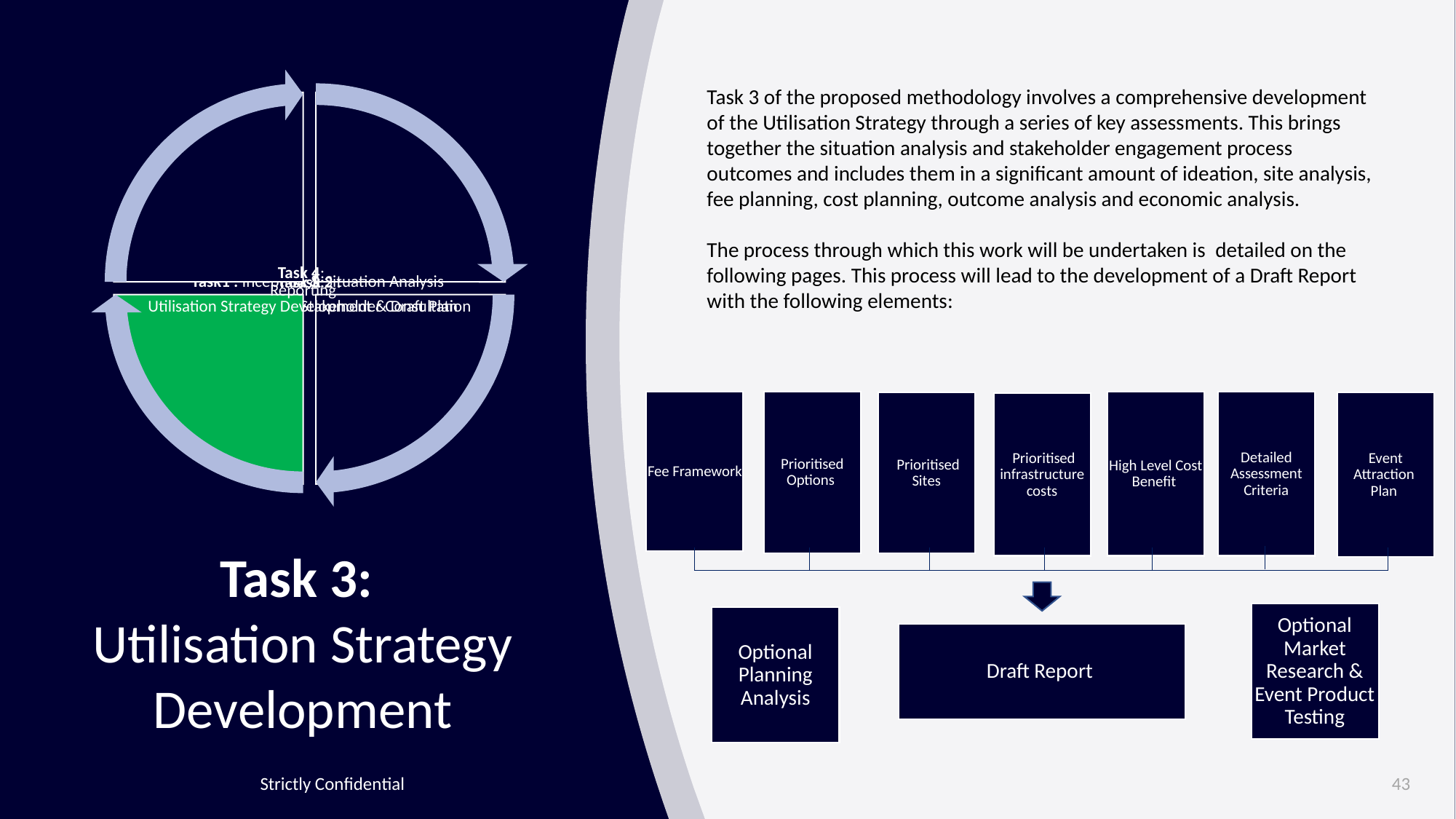

#
 Task1 : Inception & Situation Analysis
Task 2 :
Traditional Owner & Stakeholder Consultation
Task 3:
Utilisation Strategy Development & Draft Plan
Task 4:
Reporting
Task 3 of the proposed methodology involves a comprehensive development of the Utilisation Strategy through a series of key assessments. This brings together the situation analysis and stakeholder engagement process outcomes and includes them in a significant amount of ideation, site analysis, fee planning, cost planning, outcome analysis and economic analysis.

The process through which this work will be undertaken is  detailed on the following pages. This process will lead to the development of a Draft Report with the following elements:

Detailed Assessment Criteria

Fee Framework

Prioritised Options

High Level Cost Benefit

  Prioritised
Sites

Event
Attraction
Plan

 Prioritised infrastructure costs
Task 3:
Utilisation Strategy Development

Optional Market Research & Event Product Testing

Optional Planning Analysis

Draft Report
Strictly Confidential
43